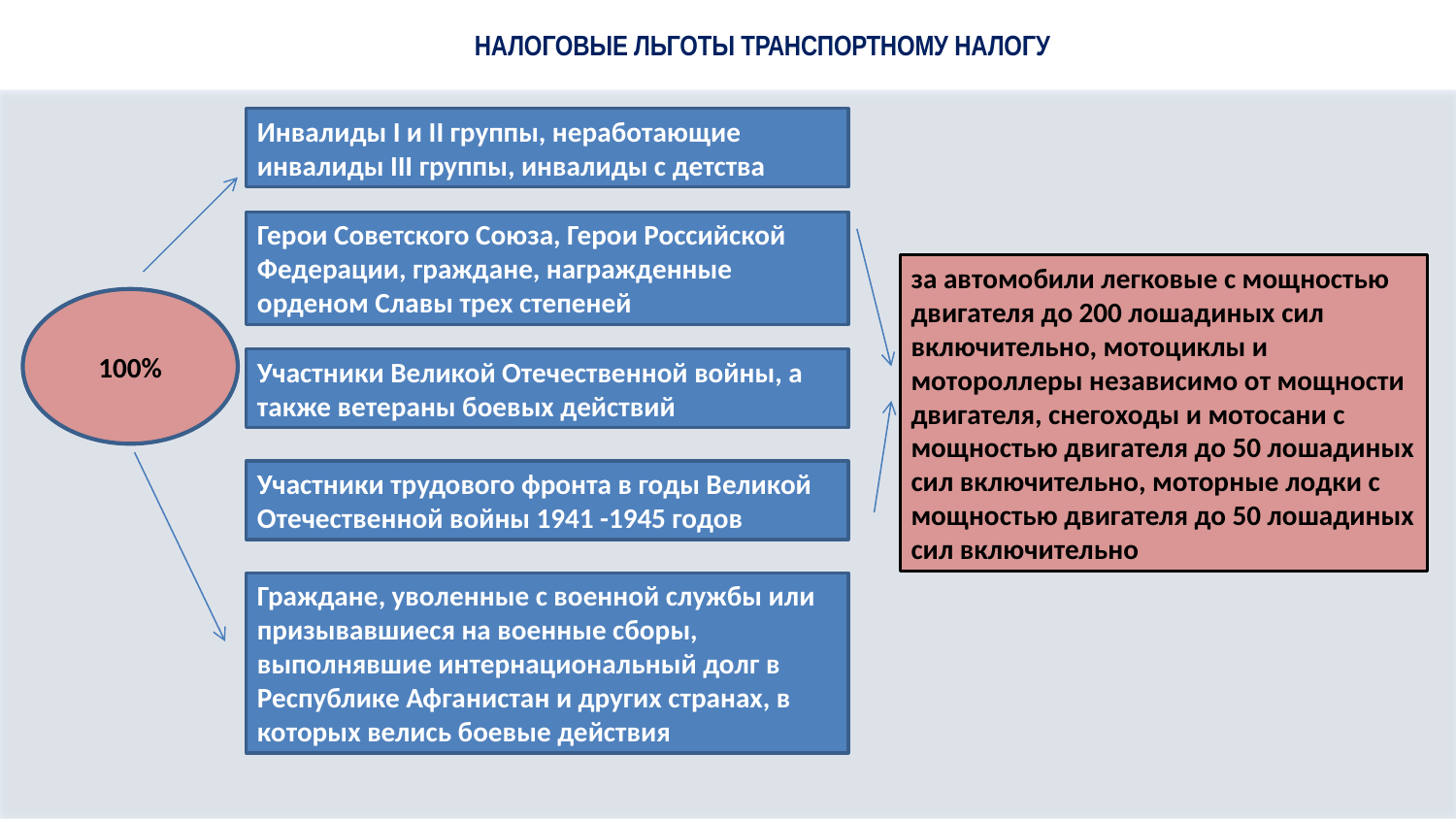

НАЛОГОВЫЕ ЛЬГОТЫ ТРАНСПОРТНОМУ НАЛОГУ

Инвалиды I и II группы, неработающие инвалиды III группы, инвалиды с детства
Герои Советского Союза, Герои Российской Федерации, граждане, награжденные орденом Славы трех степеней
за автомобили легковые с мощностью двигателя до 200 лошадиных сил включительно, мотоциклы и мотороллеры независимо от мощности двигателя, снегоходы и мотосани с мощностью двигателя до 50 лошадиных сил включительно, моторные лодки с мощностью двигателя до 50 лошадиных сил включительно
100%
Участники Великой Отечественной войны, а также ветераны боевых действий
Участники трудового фронта в годы Великой Отечественной войны 1941 -1945 годов
Граждане, уволенные с военной службы или призывавшиеся на военные сборы, выполнявшие интернациональный долг в Республике Афганистан и других странах, в которых велись боевые действия